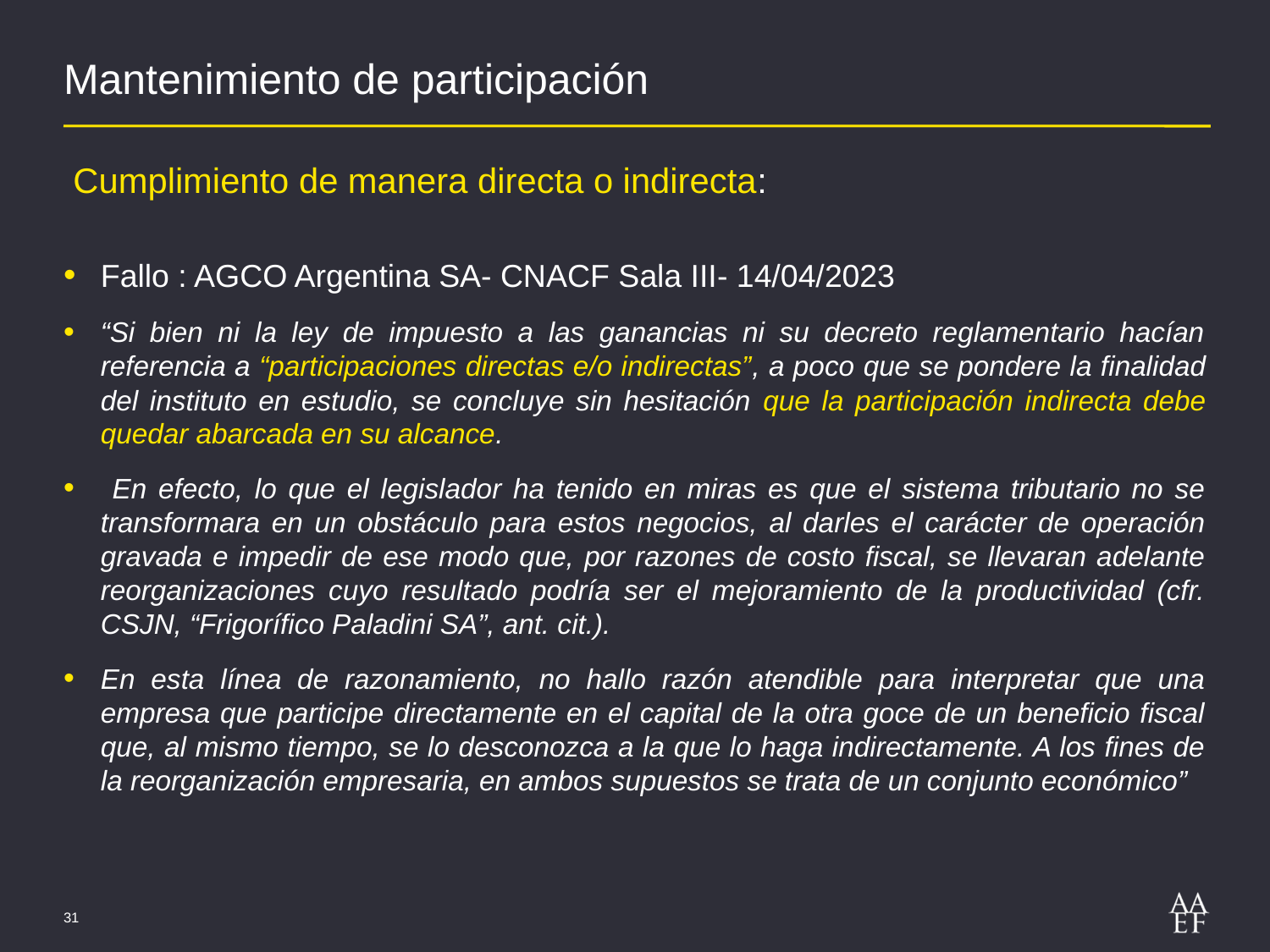

# Mantenimiento de participación
 Cumplimiento de manera directa o indirecta:

Fallo : AGCO Argentina SA- CNACF Sala III- 14/04/2023
“Si bien ni la ley de impuesto a las ganancias ni su decreto reglamentario hacían referencia a “participaciones directas e/o indirectas”, a poco que se pondere la finalidad del instituto en estudio, se concluye sin hesitación que la participación indirecta debe quedar abarcada en su alcance.
 En efecto, lo que el legislador ha tenido en miras es que el sistema tributario no se transformara en un obstáculo para estos negocios, al darles el carácter de operación gravada e impedir de ese modo que, por razones de costo fiscal, se llevaran adelante reorganizaciones cuyo resultado podría ser el mejoramiento de la productividad (cfr. CSJN, “Frigorífico Paladini SA”, ant. cit.).
En esta línea de razonamiento, no hallo razón atendible para interpretar que una empresa que participe directamente en el capital de la otra goce de un beneficio fiscal que, al mismo tiempo, se lo desconozca a la que lo haga indirectamente. A los fines de la reorganización empresaria, en ambos supuestos se trata de un conjunto económico”

31